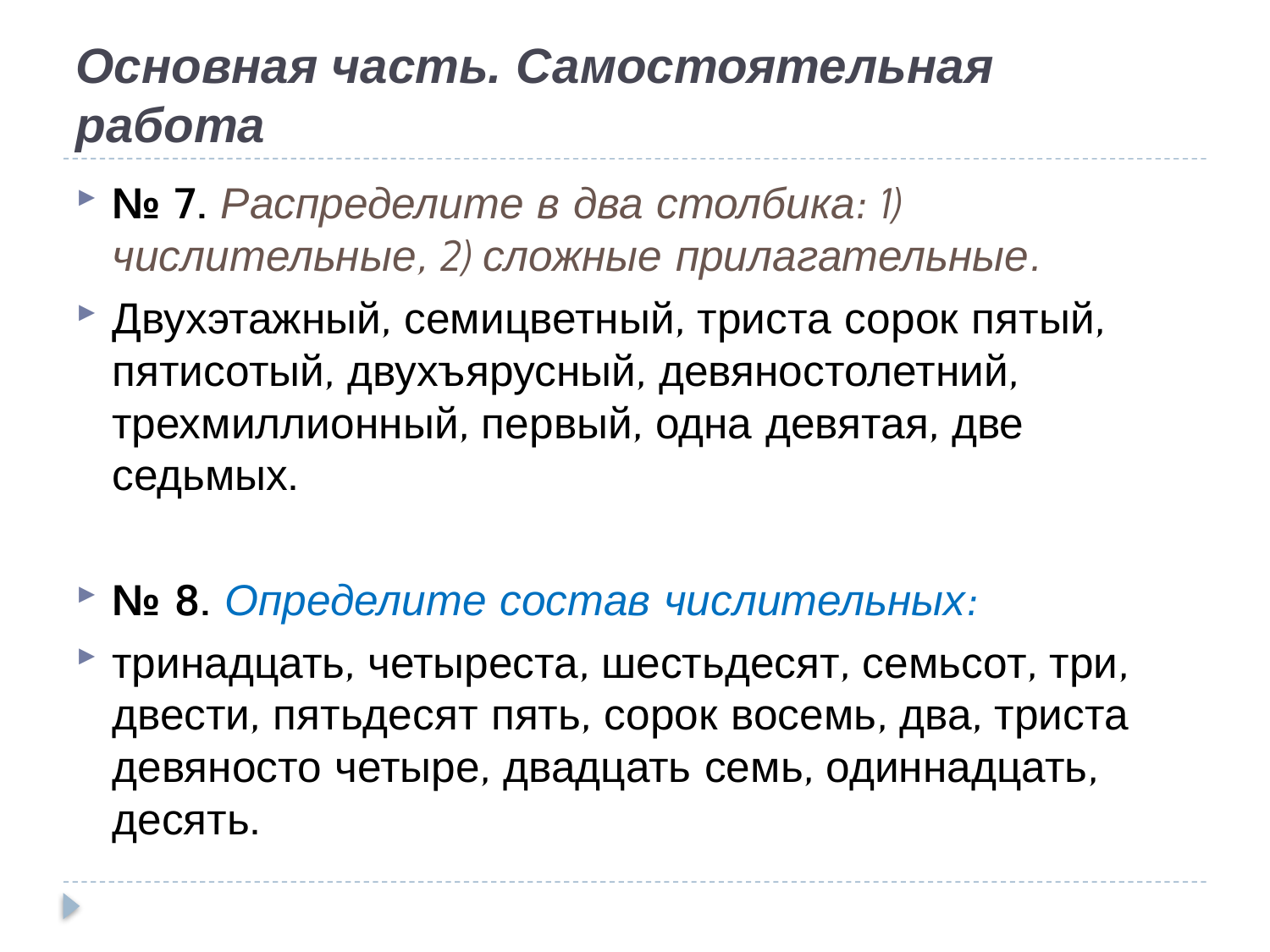

# Основная часть. Самостоятельная работа
№ 7. Распределите в два столбика: 1) числительные, 2) сложные прилагательные.
Двухэтажный, семицветный, триста сорок пятый, пятисотый, двухъярусный, девяностолетний, трехмиллионный, первый, одна девятая, две седьмых.

№ 8. Определите состав числительных:
тринадцать, четыреста, шестьдесят, семьсот, три, двести, пятьдесят пять, сорок восемь, два, триста девяносто четыре, двадцать семь, одиннадцать, десять.